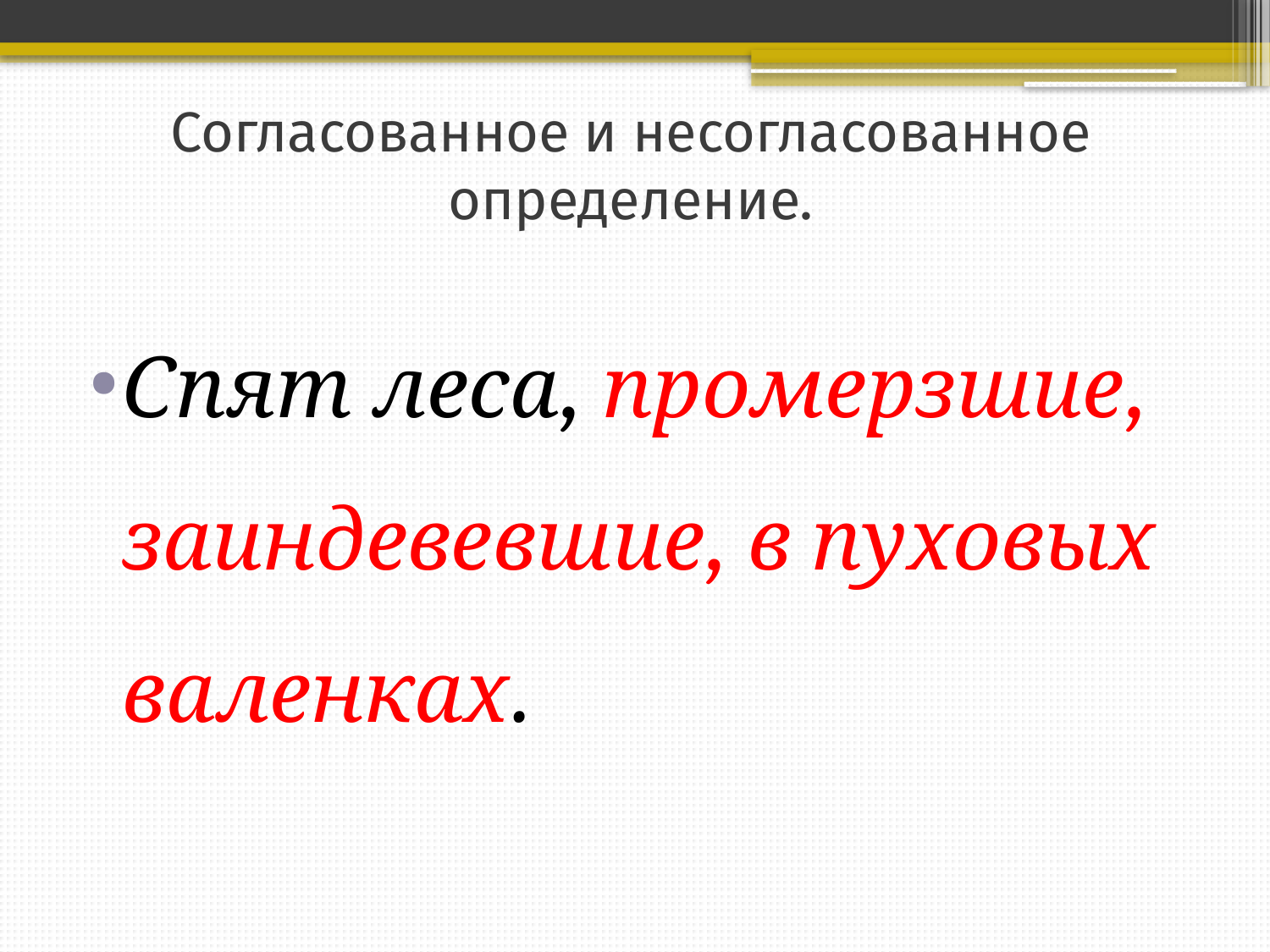

# Согласованное и несогласованное определение.
Спят леса, промерзшие, заиндевевшие, в пуховых валенках.